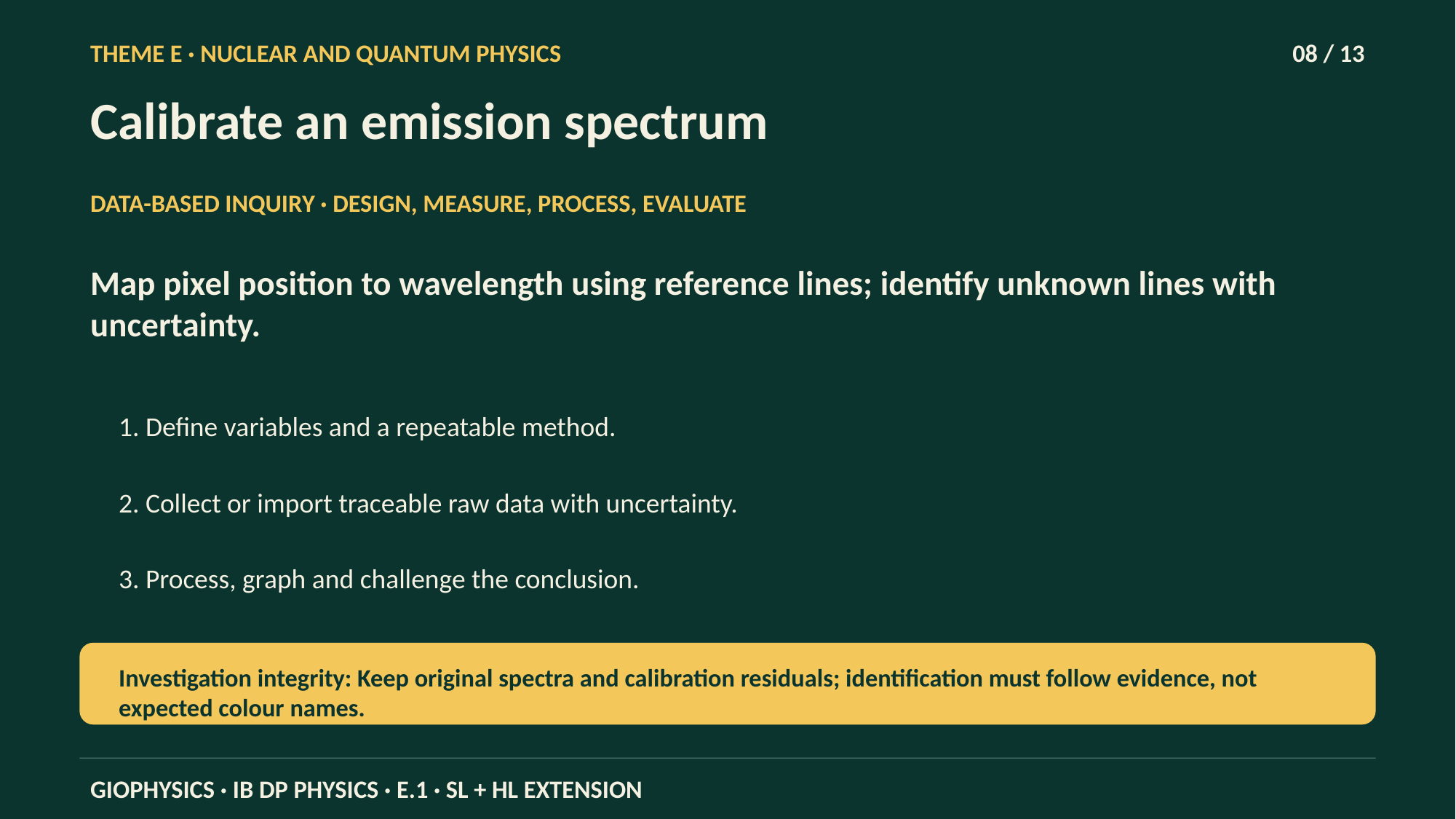

THEME E · NUCLEAR AND QUANTUM PHYSICS
08 / 13
Calibrate an emission spectrum
DATA-BASED INQUIRY · DESIGN, MEASURE, PROCESS, EVALUATE
Map pixel position to wavelength using reference lines; identify unknown lines with uncertainty.
1. Define variables and a repeatable method.
2. Collect or import traceable raw data with uncertainty.
3. Process, graph and challenge the conclusion.

Investigation integrity: Keep original spectra and calibration residuals; identification must follow evidence, not expected colour names.

GIOPHYSICS · IB DP PHYSICS · E.1 · SL + HL EXTENSION